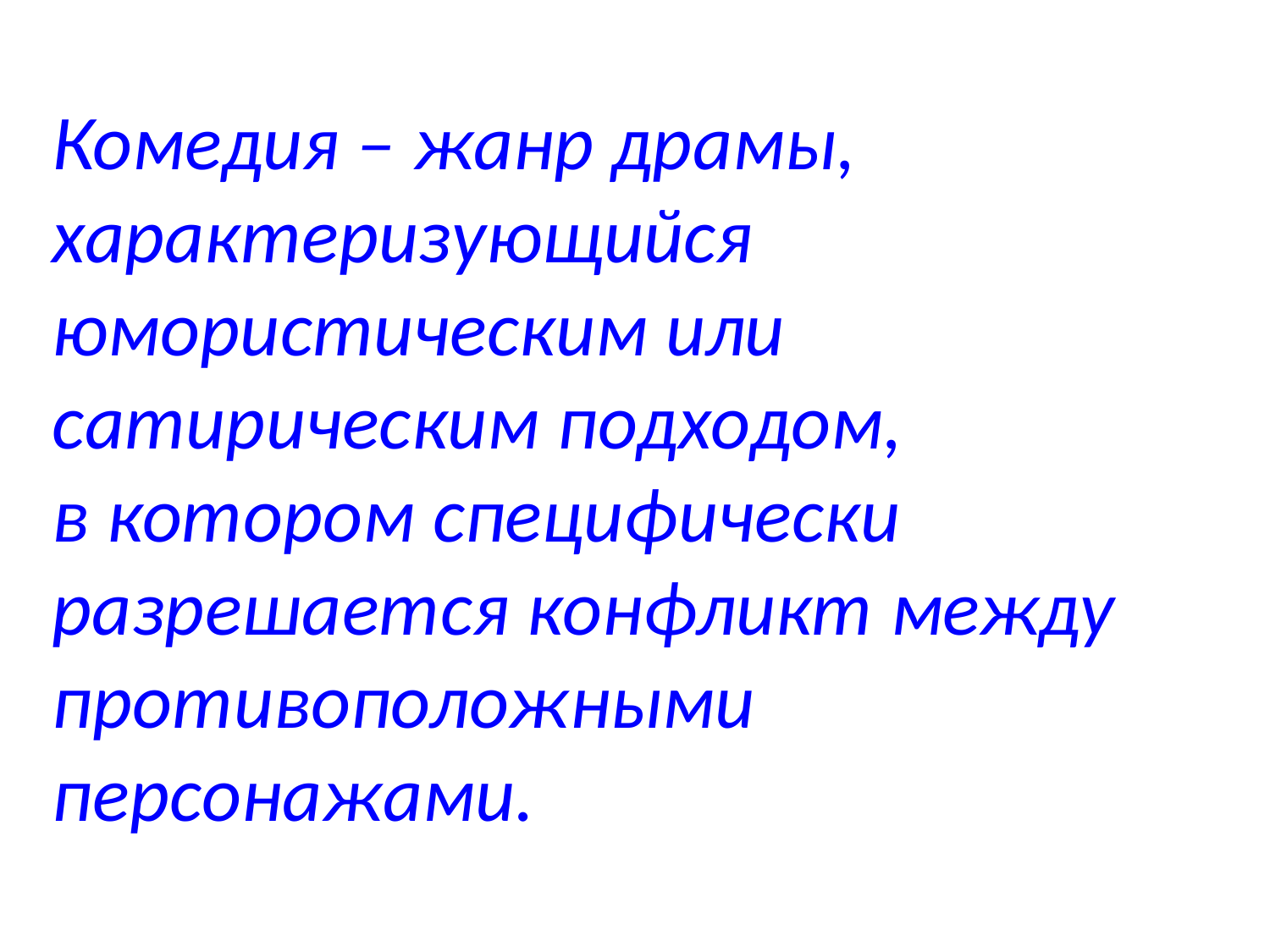

Комедия – жанр драмы, характеризующийся юмористическим или сатирическим подходом,
в котором специфически разрешается конфликт между противоположными персонажами.